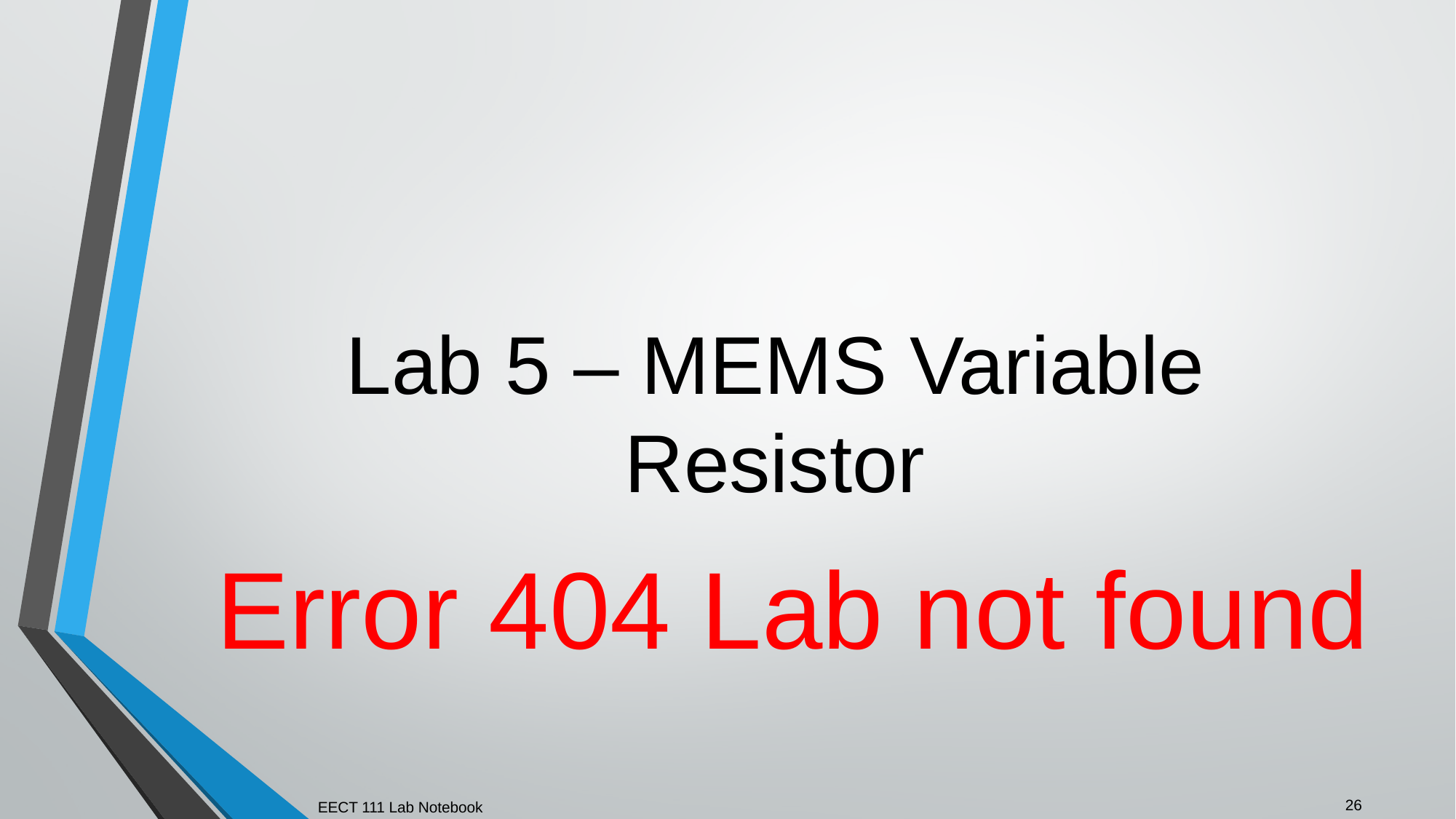

# Lab 5 – MEMS Variable Resistor
Error 404 Lab not found
26
EECT 111 Lab Notebook